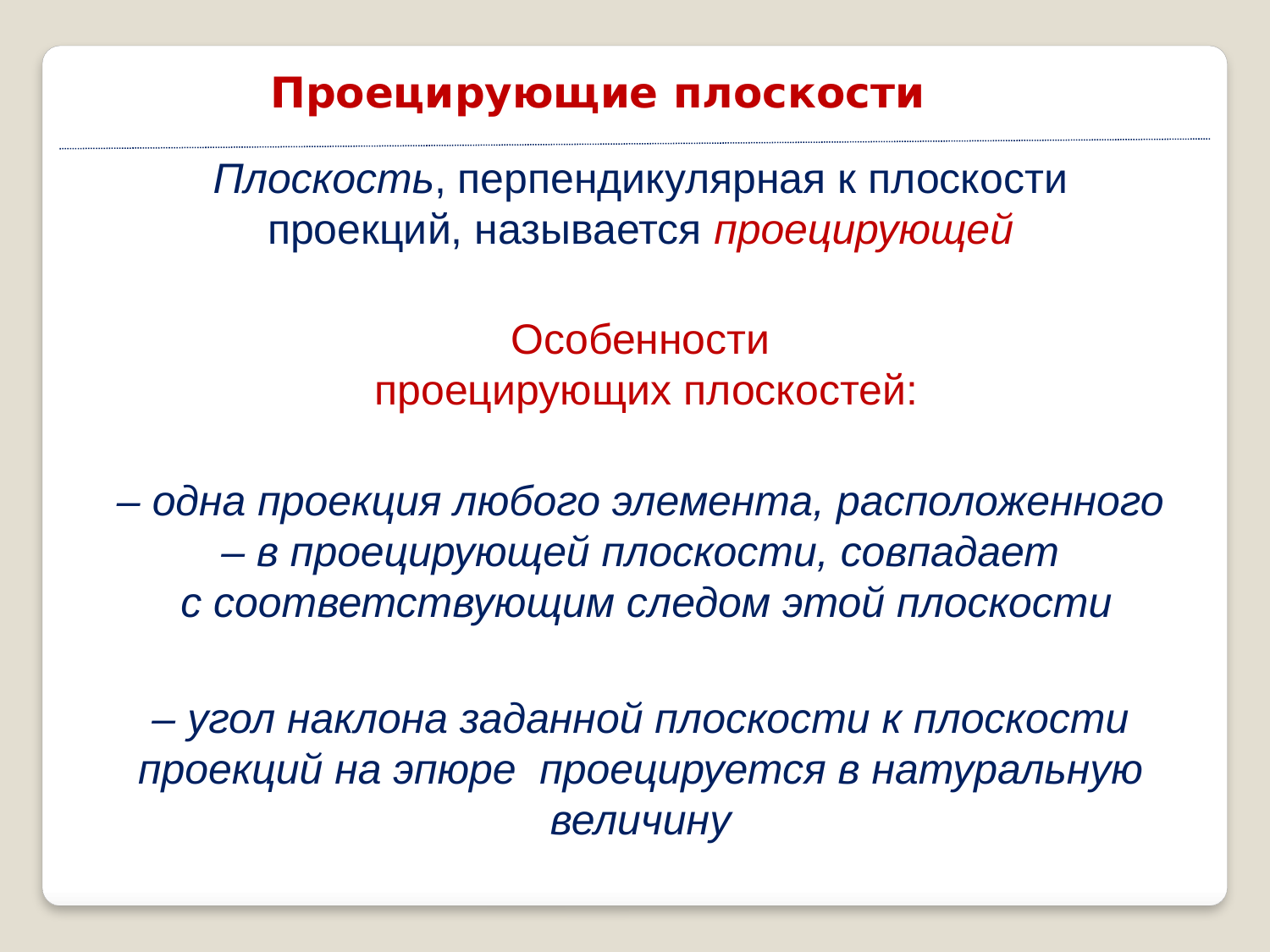

Проецирующие плоскости
Плоскость, перпендикулярная к плоскости проекций, называется проецирующей
Особенности
 проецирующих плоскостей:
– одна проекция любого элемента, расположенного
– в проецирующей плоскости, совпадает
 с соответствующим следом этой плоскости
– угол наклона заданной плоскости к плоскости проекций на эпюре  проецируется в натуральную величину